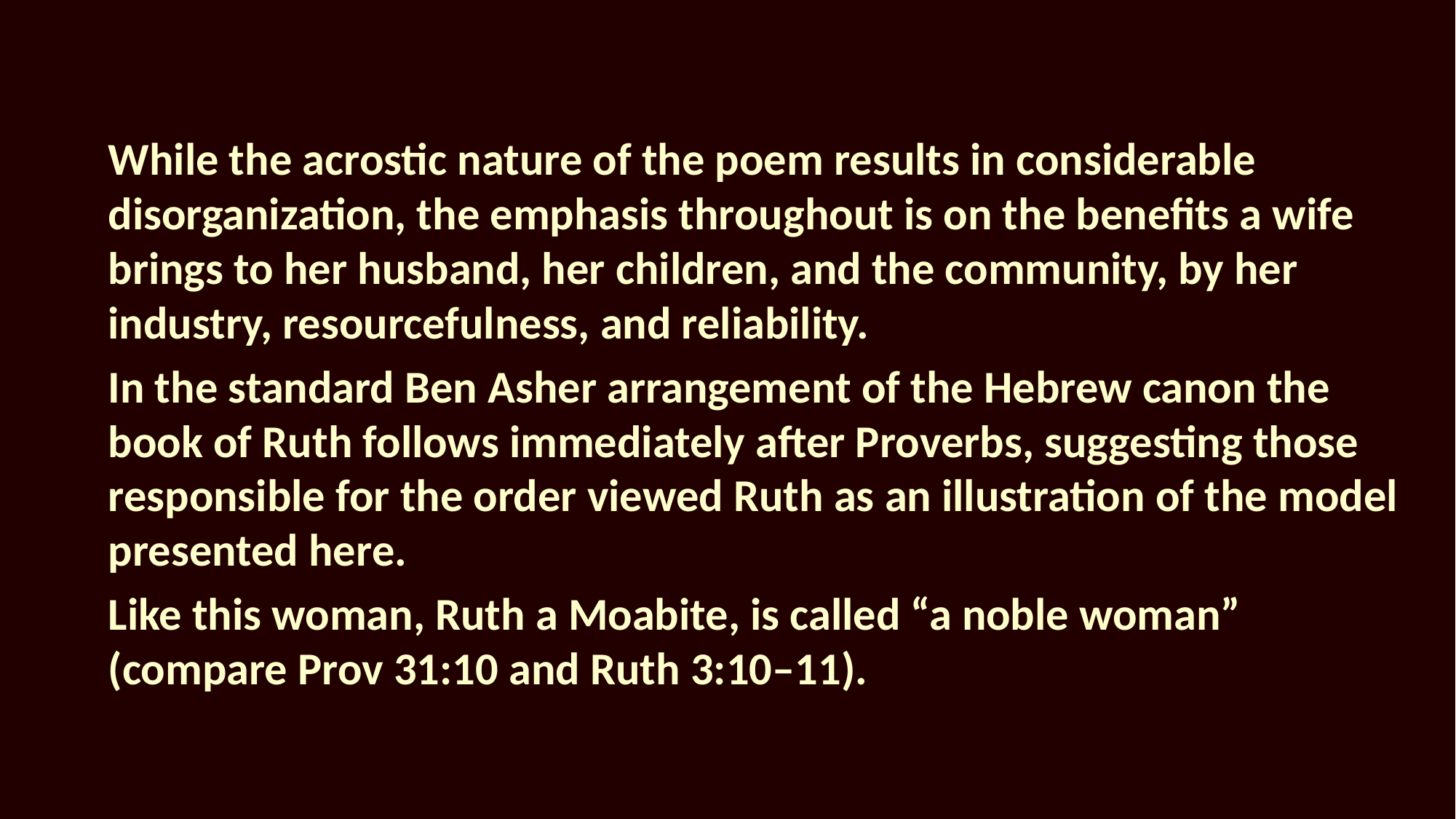

While the acrostic nature of the poem results in considerable disorganization, the emphasis throughout is on the benefits a wife brings to her husband, her children, and the community, by her industry, resourcefulness, and reliability.
In the standard Ben Asher arrangement of the Hebrew canon the book of Ruth follows immediately after Proverbs, suggesting those responsible for the order viewed Ruth as an illustration of the model presented here.
Like this woman, Ruth a Moabite, is called “a noble woman” (compare Prov 31:10 and Ruth 3:10–11).